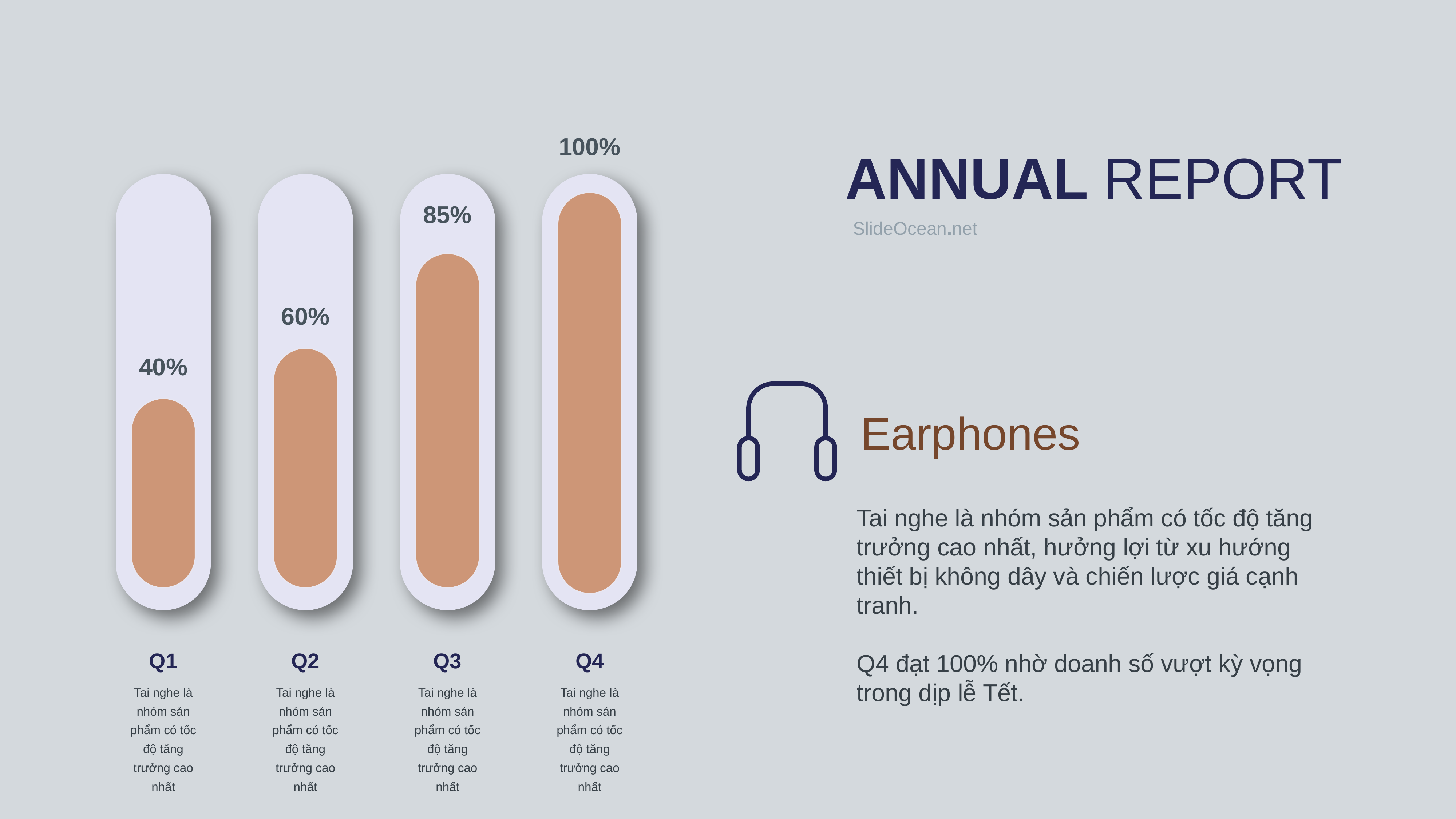

100%
ANNUAL REPORT

85%
SlideOcean.net

60%
40%

Earphones
Tai nghe là nhóm sản phẩm có tốc độ tăng trưởng cao nhất, hưởng lợi từ xu hướng thiết bị không dây và chiến lược giá cạnh tranh.

Q4 đạt 100% nhờ doanh số vượt kỳ vọng trong dịp lễ Tết.
Q1
Q2
Q3
Q4
Tai nghe là nhóm sản phẩm có tốc độ tăng trưởng cao nhất
Tai nghe là nhóm sản phẩm có tốc độ tăng trưởng cao nhất
Tai nghe là nhóm sản phẩm có tốc độ tăng trưởng cao nhất
Tai nghe là nhóm sản phẩm có tốc độ tăng trưởng cao nhất